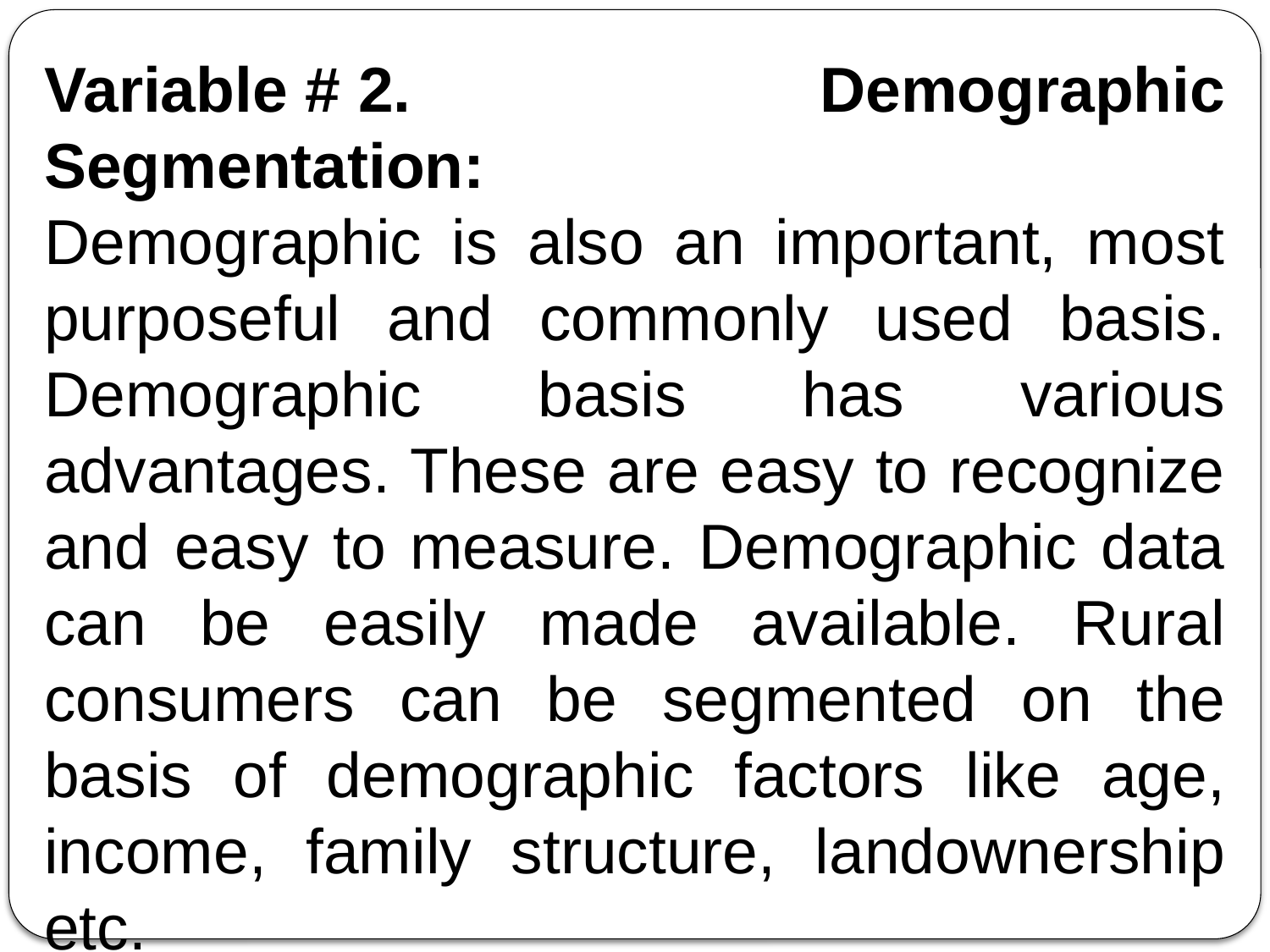

Variable # 2. Demographic Segmentation:
Demographic is also an important, most purposeful and commonly used basis. Demographic basis has various advantages. These are easy to recognize and easy to measure. Demographic data can be easily made available. Rural consumers can be segmented on the basis of demographic factors like age, income, family structure, landownership etc.

Some of the demographic variables are explained below: